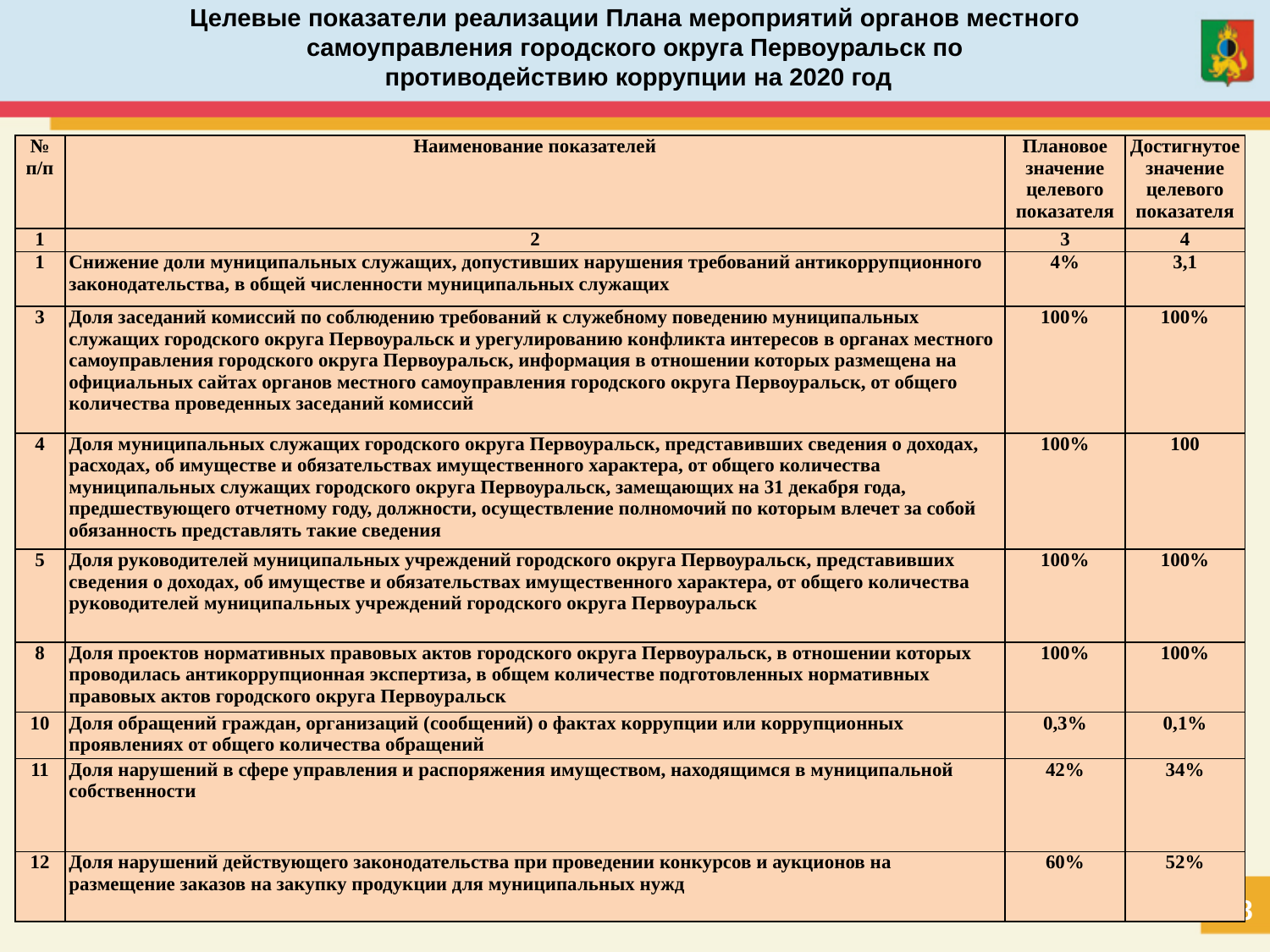

Целевые показатели реализации Плана мероприятий органов местного самоуправления городского округа Первоуральск по
 противодействию коррупции на 2020 год
| № п/п | Наименование показателей | Плановое значение целевого показателя | Достигнутое значение целевого показателя |
| --- | --- | --- | --- |
| 1 | 2 | 3 | 4 |
| 1 | Снижение доли муниципальных служащих, допустивших нарушения требований антикоррупционного законодательства, в общей численности муниципальных служащих | 4% | 3,1 |
| 3 | Доля заседаний комиссий по соблюдению требований к служебному поведению муниципальных служащих городского округа Первоуральск и урегулированию конфликта интересов в органах местного самоуправления городского округа Первоуральск, информация в отношении которых размещена на официальных сайтах органов местного самоуправления городского округа Первоуральск, от общего количества проведенных заседаний комиссий | 100% | 100% |
| 4 | Доля муниципальных служащих городского округа Первоуральск, представивших сведения о доходах, расходах, об имуществе и обязательствах имущественного характера, от общего количества муниципальных служащих городского округа Первоуральск, замещающих на 31 декабря года, предшествующего отчетному году, должности, осуществление полномочий по которым влечет за собой обязанность представлять такие сведения | 100% | 100 |
| 5 | Доля руководителей муниципальных учреждений городского округа Первоуральск, представивших сведения о доходах, об имуществе и обязательствах имущественного характера, от общего количества руководителей муниципальных учреждений городского округа Первоуральск | 100% | 100% |
| 8 | Доля проектов нормативных правовых актов городского округа Первоуральск, в отношении которых проводилась антикоррупционная экспертиза, в общем количестве подготовленных нормативных правовых актов городского округа Первоуральск | 100% | 100% |
| 10 | Доля обращений граждан, организаций (сообщений) о фактах коррупции или коррупционных проявлениях от общего количества обращений | 0,3% | 0,1% |
| 11 | Доля нарушений в сфере управления и распоряжения имуществом, находящимся в муниципальной собственности | 42% | 34% |
| 12 | Доля нарушений действующего законодательства при проведении конкурсов и аукционов на размещение заказов на закупку продукции для муниципальных нужд | 60% | 52% |
18